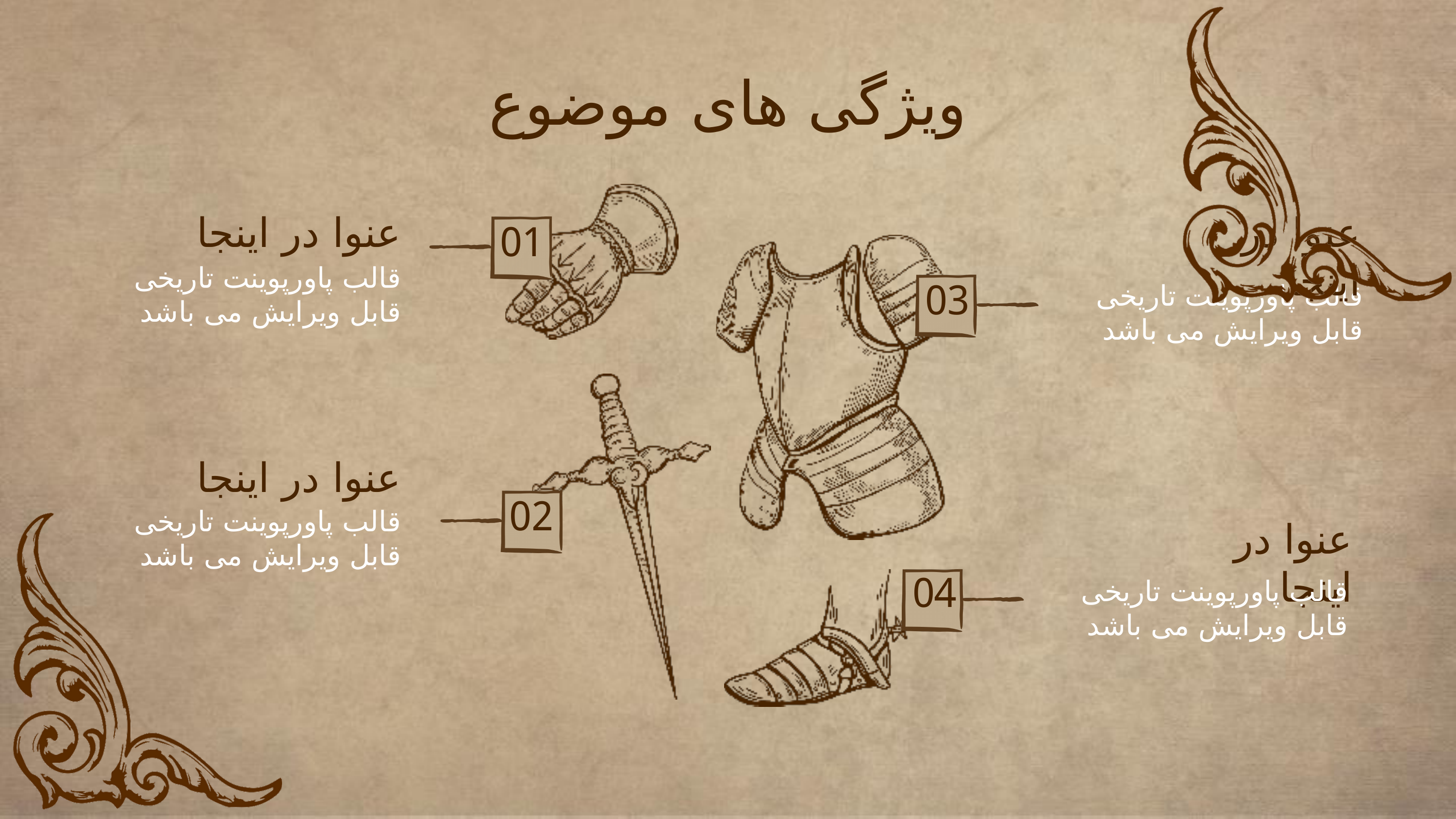

ویژگی های موضوع

عنوا در اینجا
عنوا در اینجا
01

قالب پاورپوینت تاریخی  قابل ویرایش می باشد
03

قالب پاورپوینت تاریخی  قابل ویرایش می باشد

عنوا در اینجا
02

قالب پاورپوینت تاریخی  قابل ویرایش می باشد

عنوا در اینجا
04

قالب پاورپوینت تاریخی  قابل ویرایش می باشد